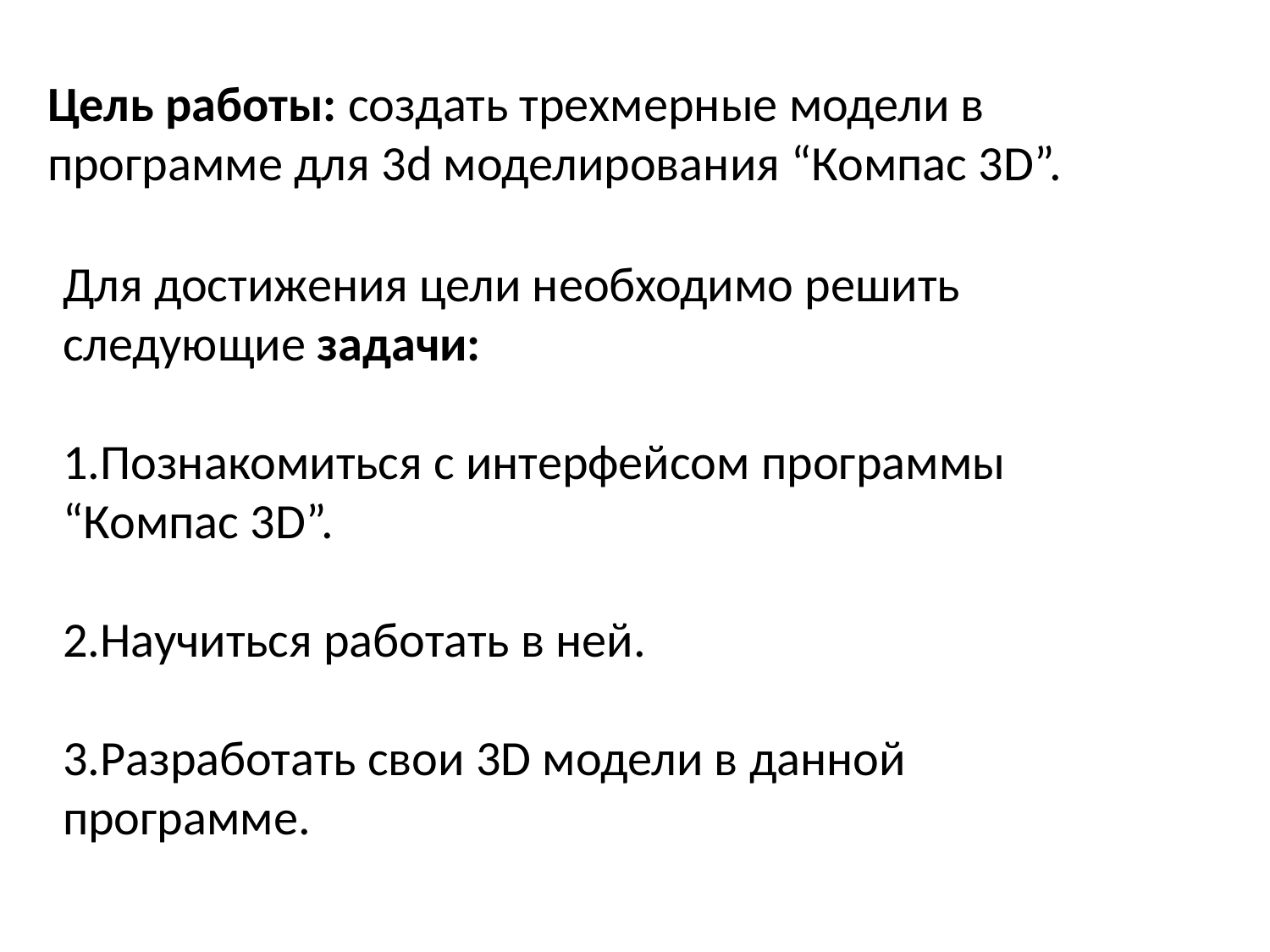

Цель работы: создать трехмерные модели в программе для 3d моделирования “Компас 3D”.
Для достижения цели необходимо решить следующие задачи:

1.Познакомиться с интерфейсом программы “Компас 3D”.

2.Научиться работать в ней.

3.Разработать свои 3D модели в данной программе.